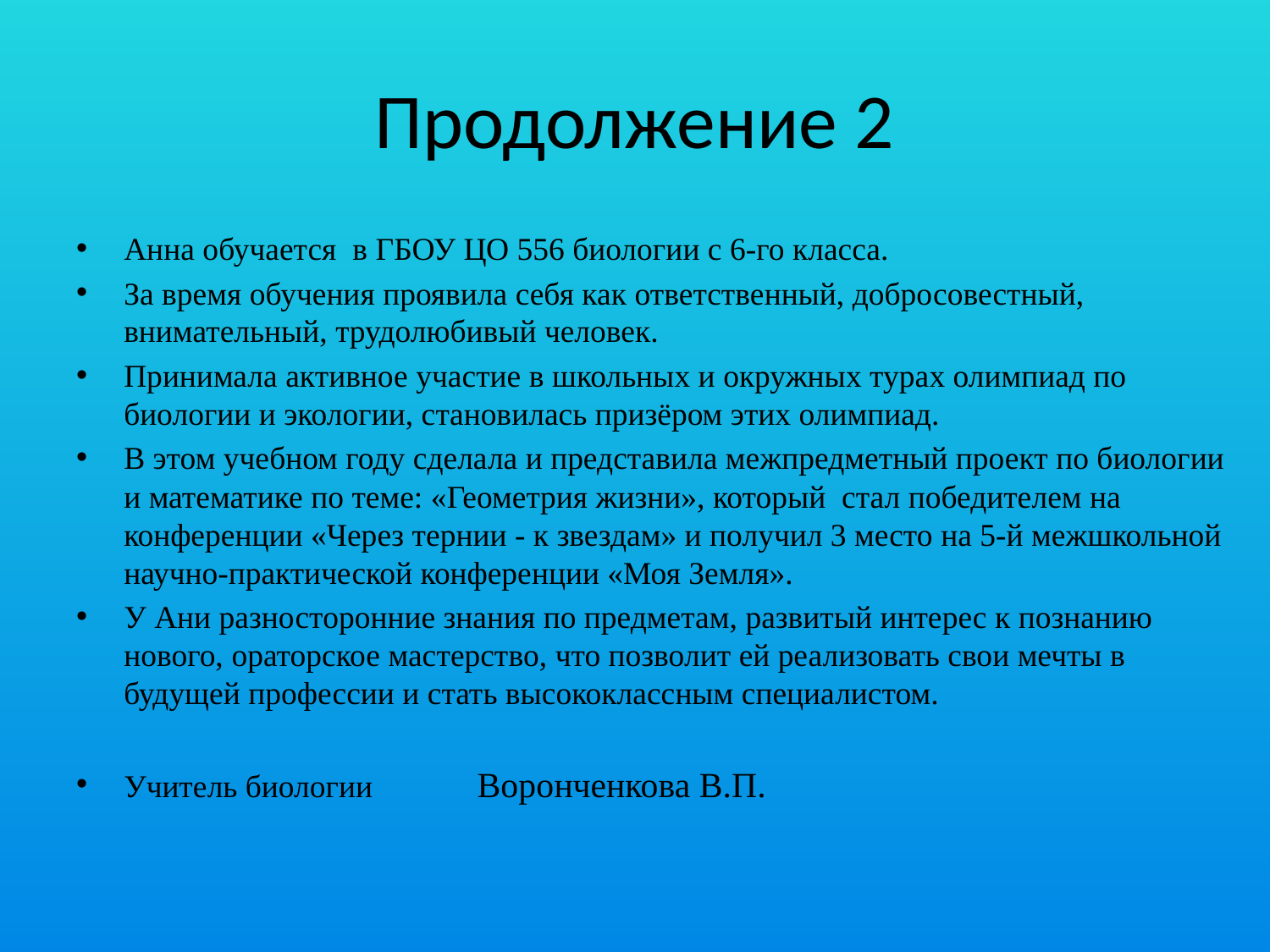

# Продолжение 2
Анна обучается  в ГБОУ ЦО 556 биологии с 6-го класса.
За время обучения проявила себя как ответственный, добросовестный, внимательный, трудолюбивый человек.
Принимала активное участие в школьных и окружных турах олимпиад по биологии и экологии, становилась призёром этих олимпиад.
В этом учебном году сделала и представила межпредметный проект по биологии и математике по теме: «Геометрия жизни», который  стал победителем на конференции «Через тернии - к звездам» и получил 3 место на 5-й межшкольной научно-практической конференции «Моя Земля».
У Ани разносторонние знания по предметам, развитый интерес к познанию нового, ораторское мастерство, что позволит ей реализовать свои мечты в будущей профессии и стать высококлассным специалистом.

Учитель биологии             Воронченкова В.П.